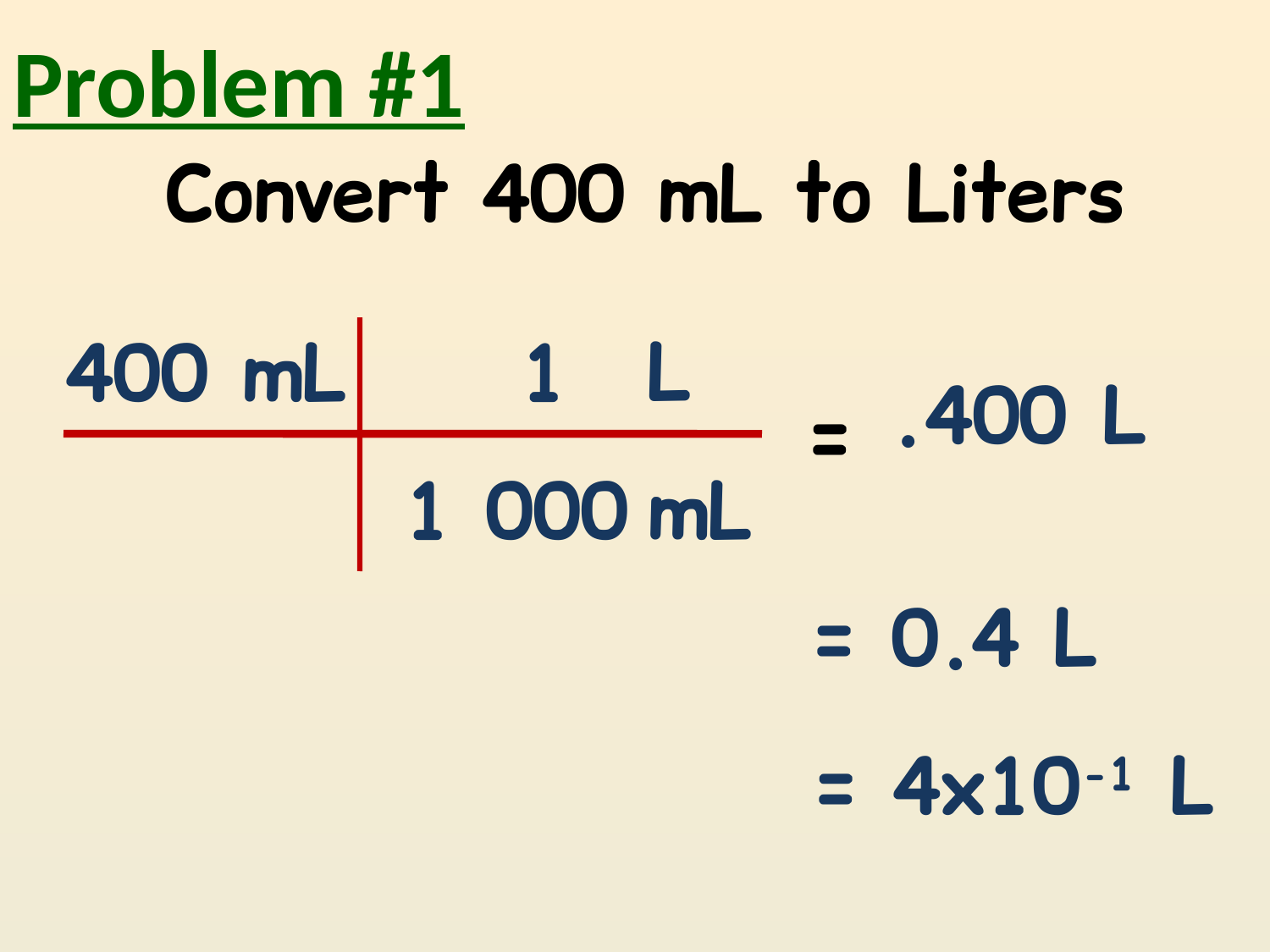

# Problem #1
Convert 400 mL to Liters
L
400 mL
1
.400
L
=
1 000
mL
= 0.4 L
= 4x10-1 L